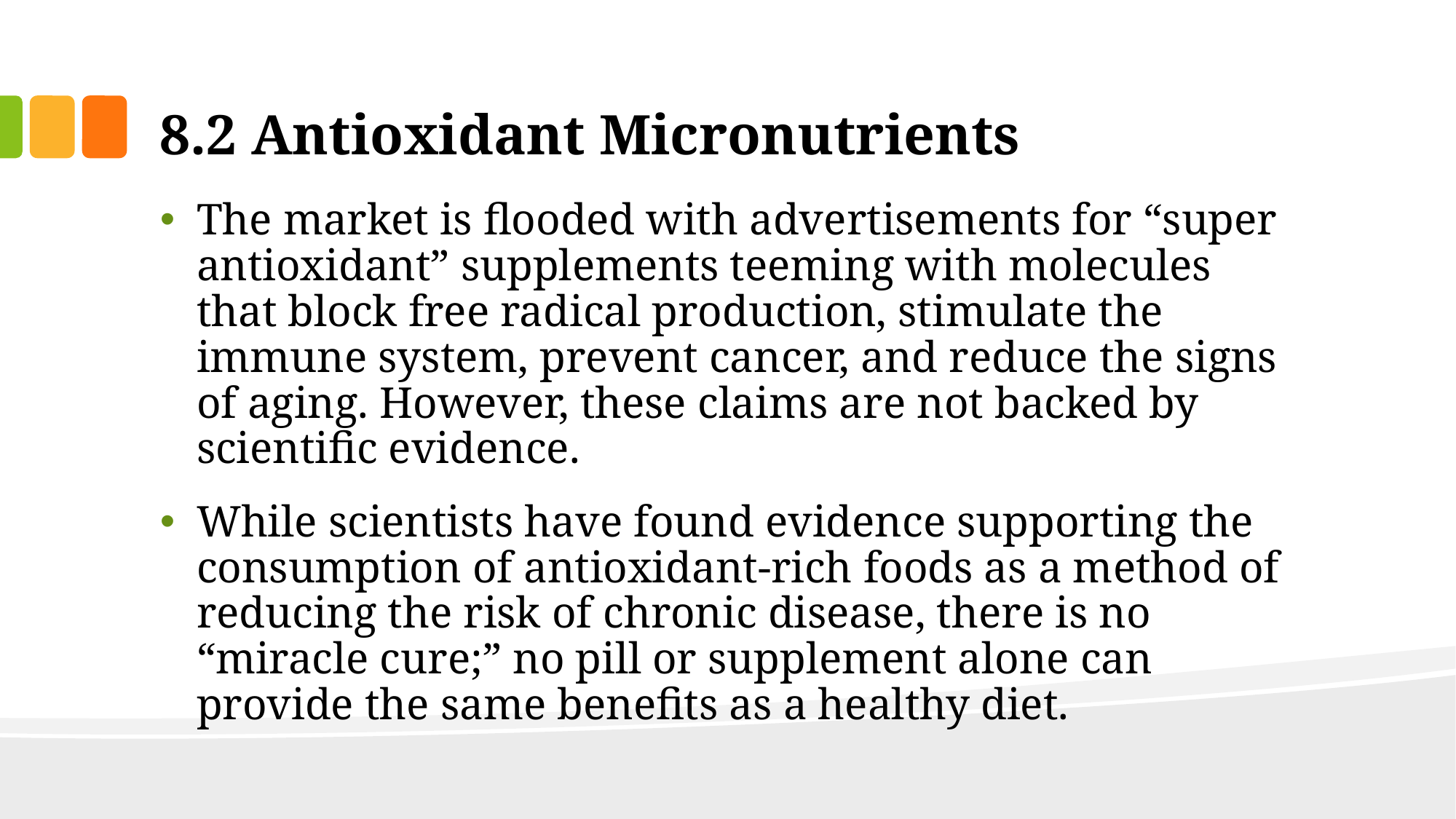

# 8.2 Antioxidant Micronutrients
The market is flooded with advertisements for “super antioxidant” supplements teeming with molecules that block free radical production, stimulate the immune system, prevent cancer, and reduce the signs of aging. However, these claims are not backed by scientific evidence.
While scientists have found evidence supporting the consumption of antioxidant-rich foods as a method of reducing the risk of chronic disease, there is no “miracle cure;” no pill or supplement alone can provide the same benefits as a healthy diet.